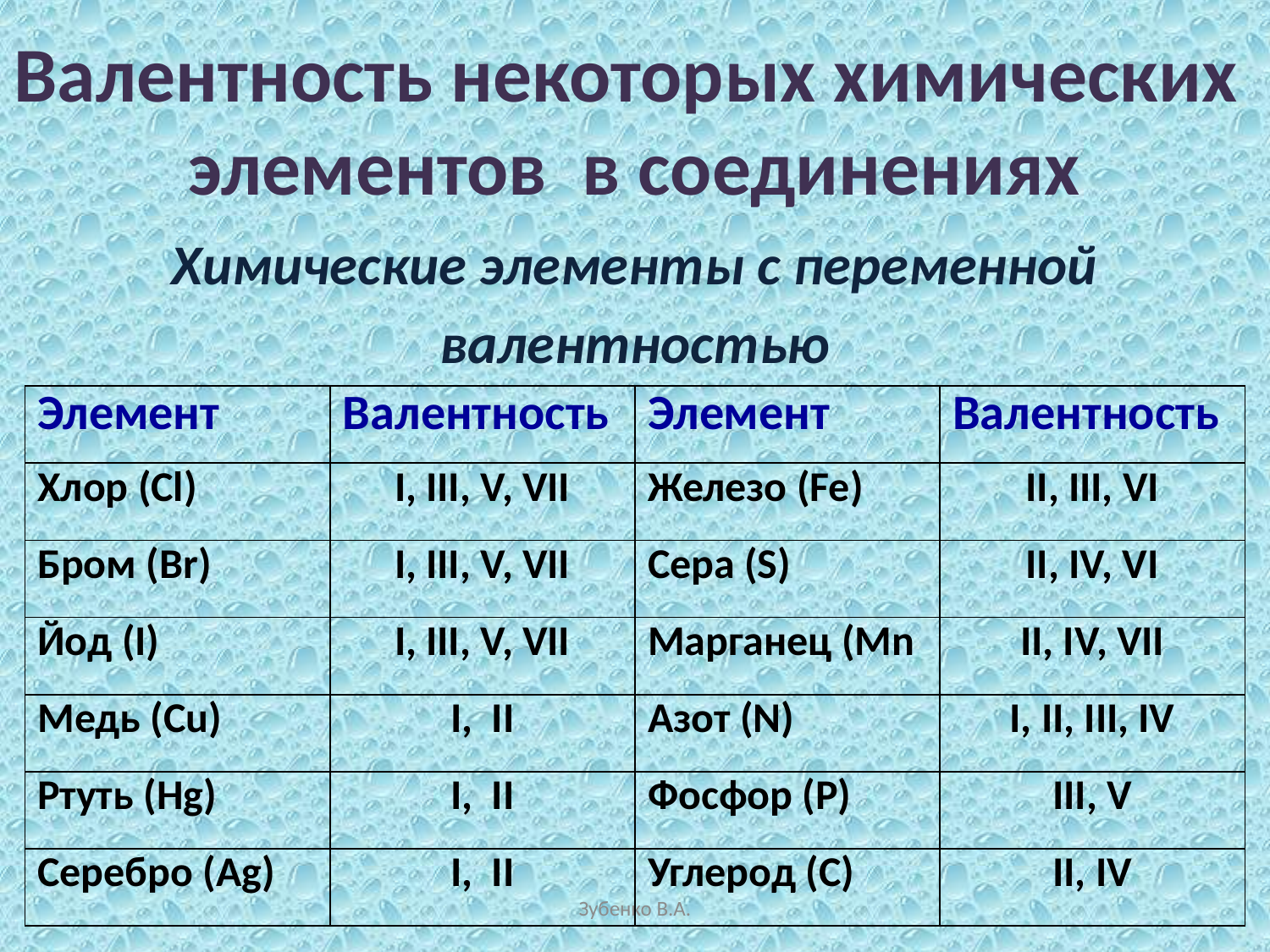

# Валентность некоторых химических элементов  в соединениях
Химические элементы с переменной
валентностью

| Элемент | Валентность | Элемент | Валентность |
| --- | --- | --- | --- |
| Хлор (Cl) | I, III, V, VII | Железо (Fe) | II, III, VI |
| Бром (Br) | I, III, V, VII | Сера (S) | II, IV, VI |
| Йод (I) | I, III, V, VII | Марганец (Mn | II, IV, VII |
| Медь (Cu) | I, II | Азот (N) | I, II, III, IV |
| Ртуть (Hg) | I, II | Фосфор (P) | III, V |
| Серебро (Ag) | I, II | Углерод (C) | II, IV |
Зубенко В.А.